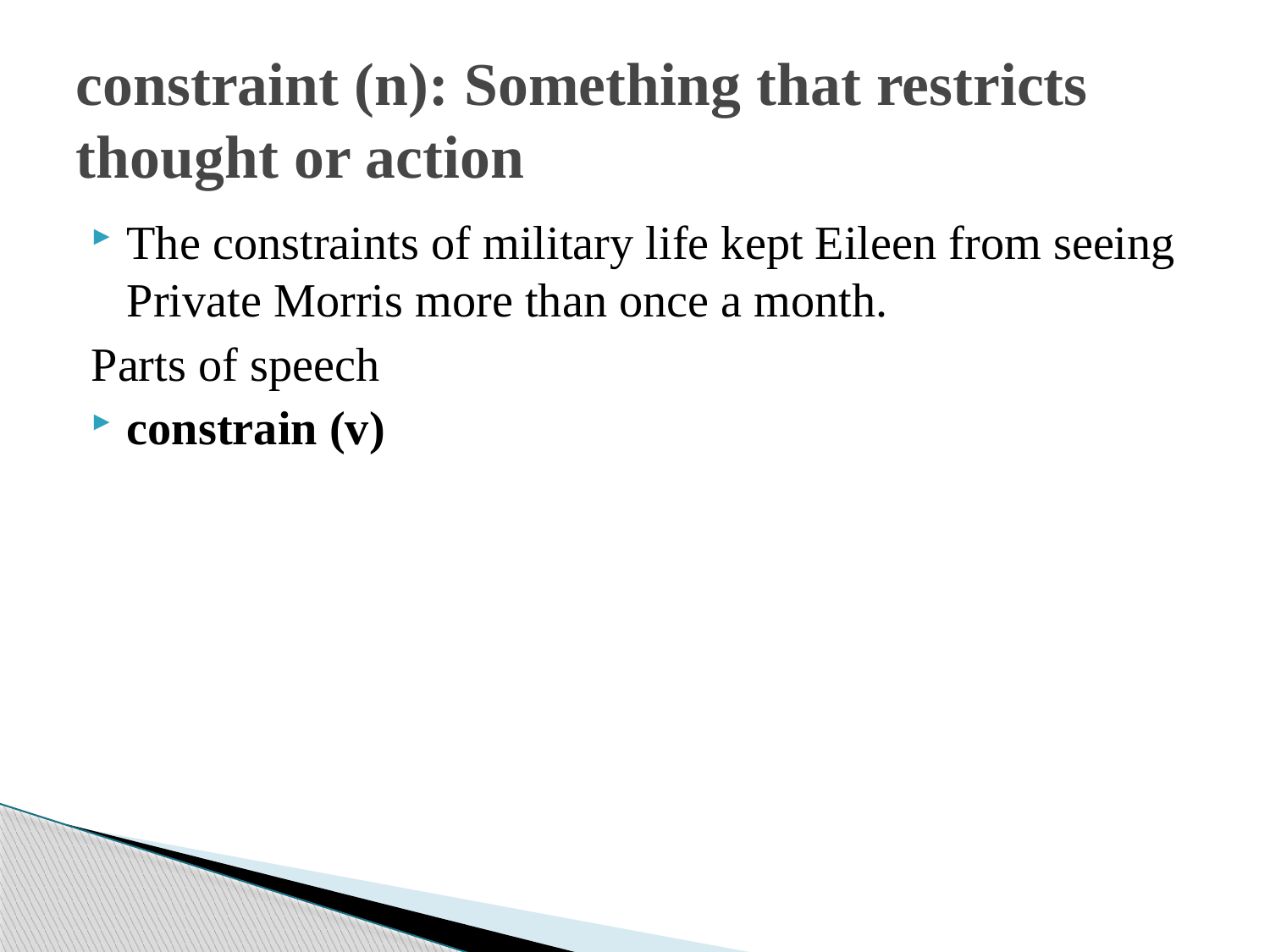

# constraint (n): Something that restricts thought or action
The constraints of military life kept Eileen from seeing Private Morris more than once a month.
Parts of speech
constrain (v)